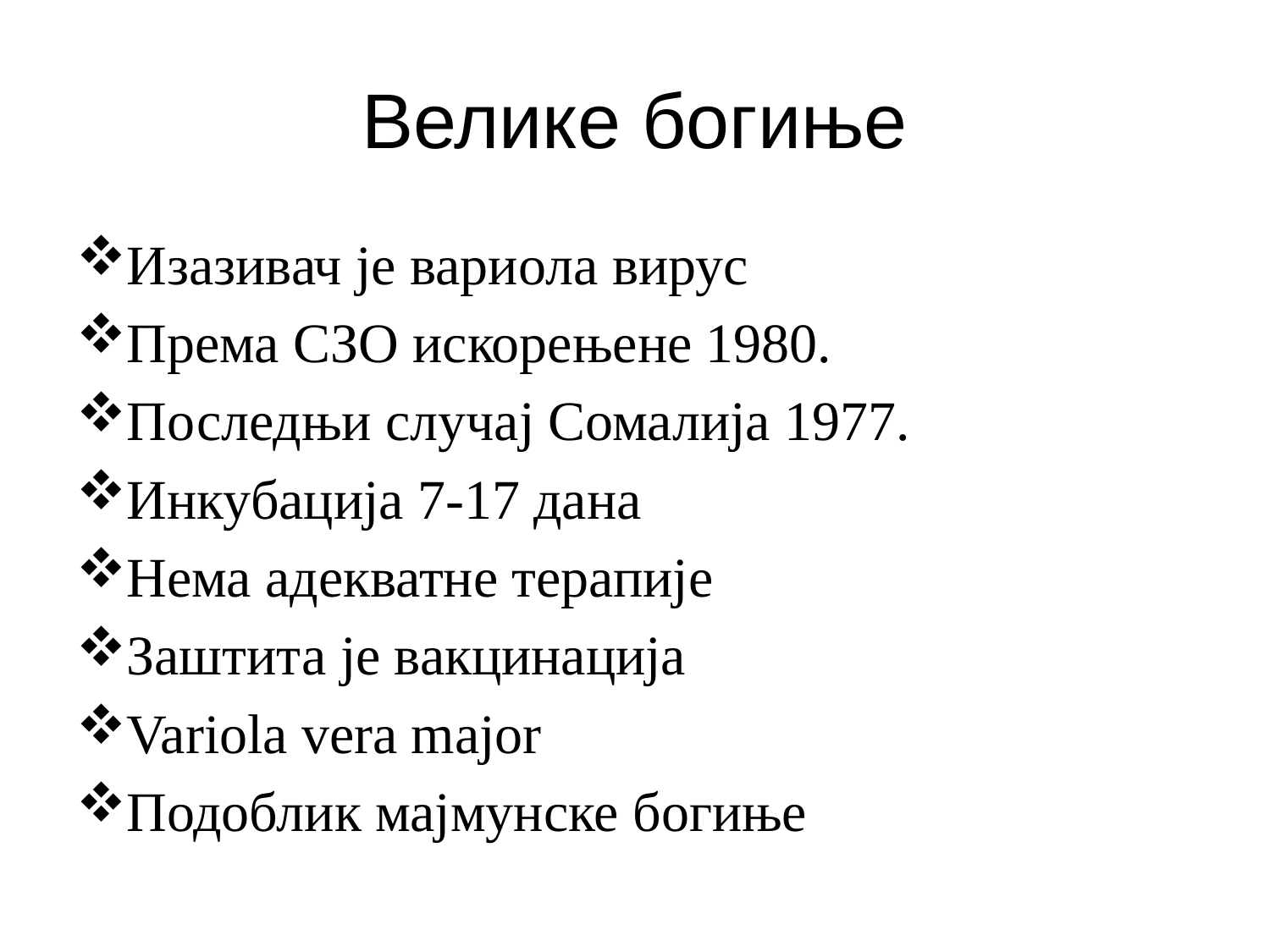

# Велике богиње
Изазивач је вариола вирус
Према СЗО искорењене 1980.
Последњи случај Сомалија 1977.
Инкубација 7-17 дана
Нема адекватне терапије
Заштита је вакцинација
Variola vera major
Подоблик мајмунске богиње